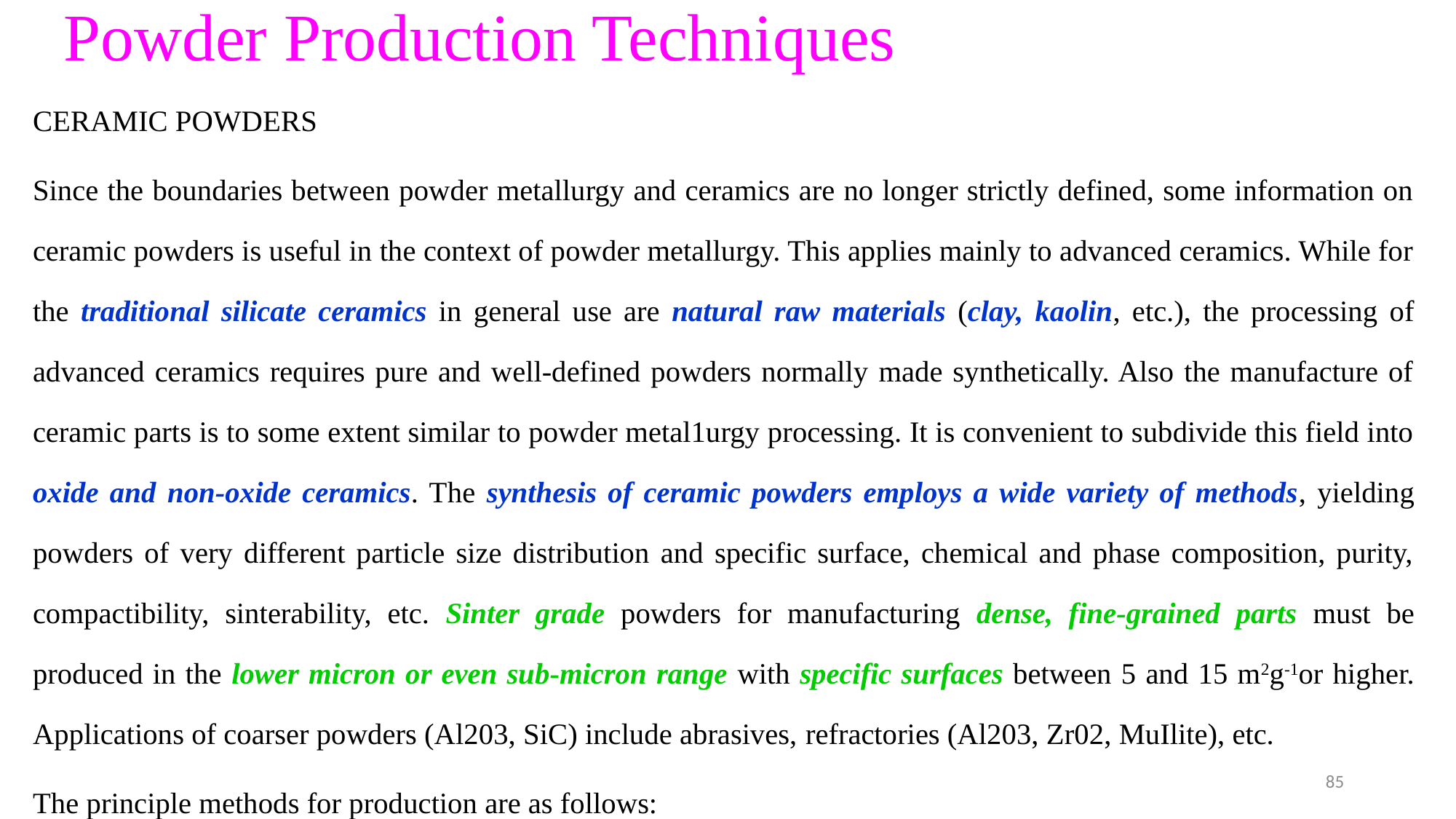

# Powder Production Techniques
CERAMIC POWDERS
Since the boundaries between powder metallurgy and ceramics are no longer strictly defined, some information on ceramic powders is useful in the context of powder metallurgy. This applies mainly to advanced ceramics. While for the traditional silicate ceramics in general use are natural raw materials (clay, kaolin, etc.), the processing of advanced ceramics requires pure and well-defined powders normally made synthetically. Also the manufacture of ceramic parts is to some extent similar to powder metal1urgy processing. It is convenient to subdivide this field into oxide and non-oxide ceramics. The synthesis of ceramic powders employs a wide variety of methods, yielding powders of very different particle size distribution and specific surface, chemical and phase composition, purity, compactibility, sinterability, etc. Sinter grade powders for manufacturing dense, fine-grained parts must be produced in the lower micron or even sub-micron range with specific surfaces between 5 and 15 m2g-1or higher. Applications of coarser powders (Al203, SiC) include abrasives, refractories (Al203, Zr02, MuIlite), etc.
The principle methods for production are as follows:

85